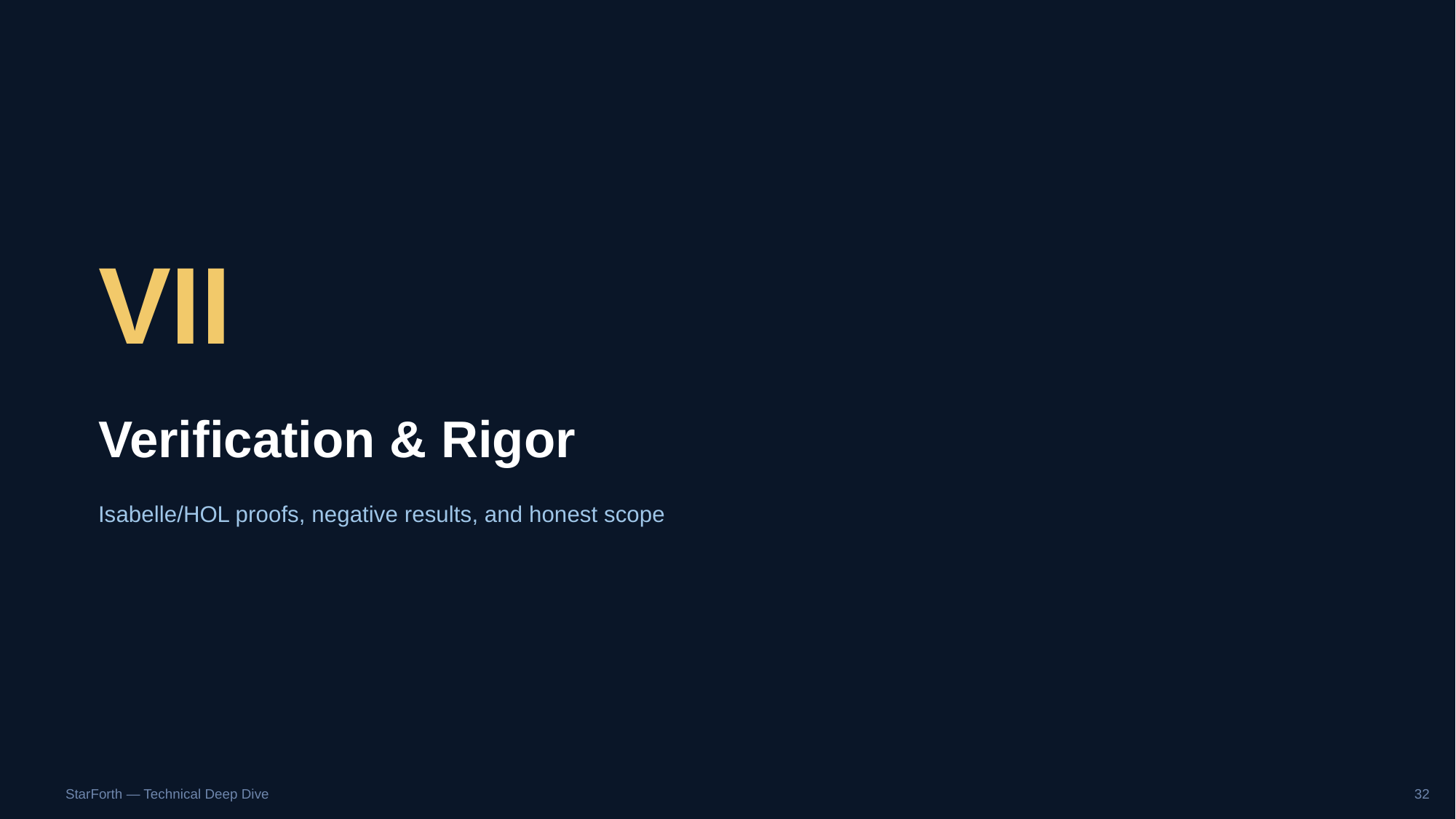

VII
Verification & Rigor
Isabelle/HOL proofs, negative results, and honest scope
StarForth — Technical Deep Dive
32